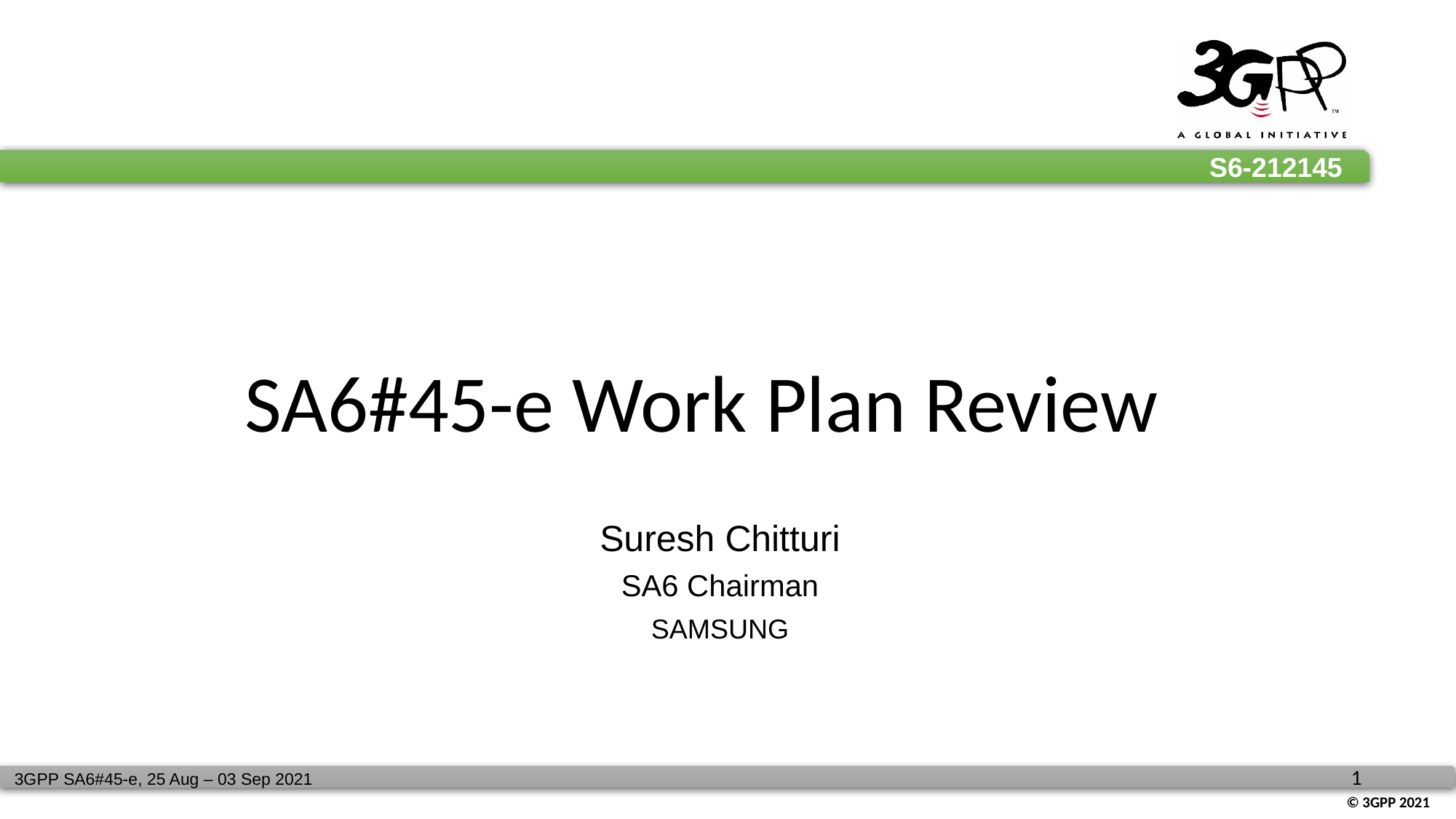

# SA6#45-e Work Plan Review
Suresh Chitturi
SA6 Chairman
SAMSUNG